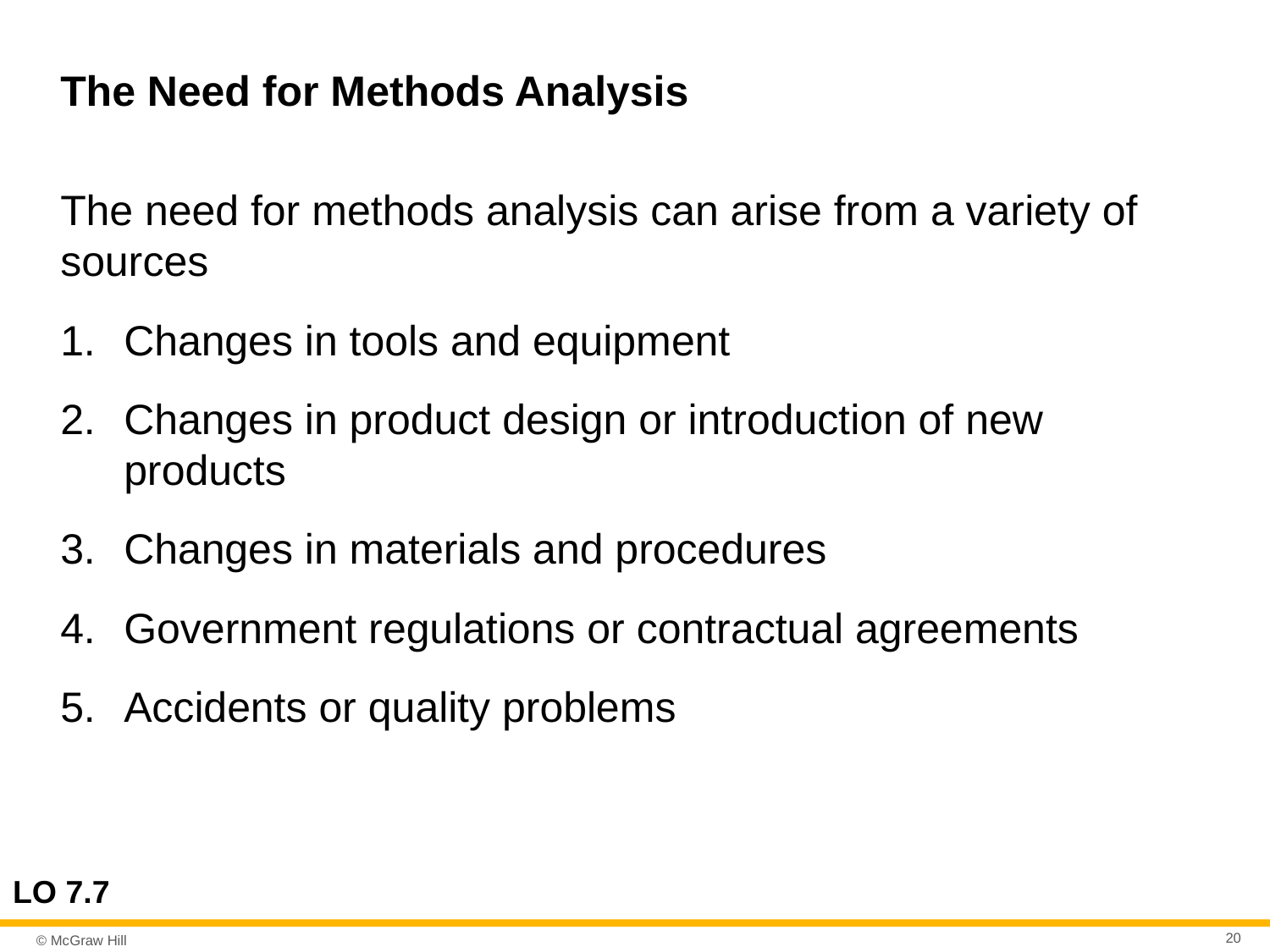

# The Need for Methods Analysis
The need for methods analysis can arise from a variety of sources
Changes in tools and equipment
Changes in product design or introduction of new products
Changes in materials and procedures
Government regulations or contractual agreements
Accidents or quality problems
LO 7.7